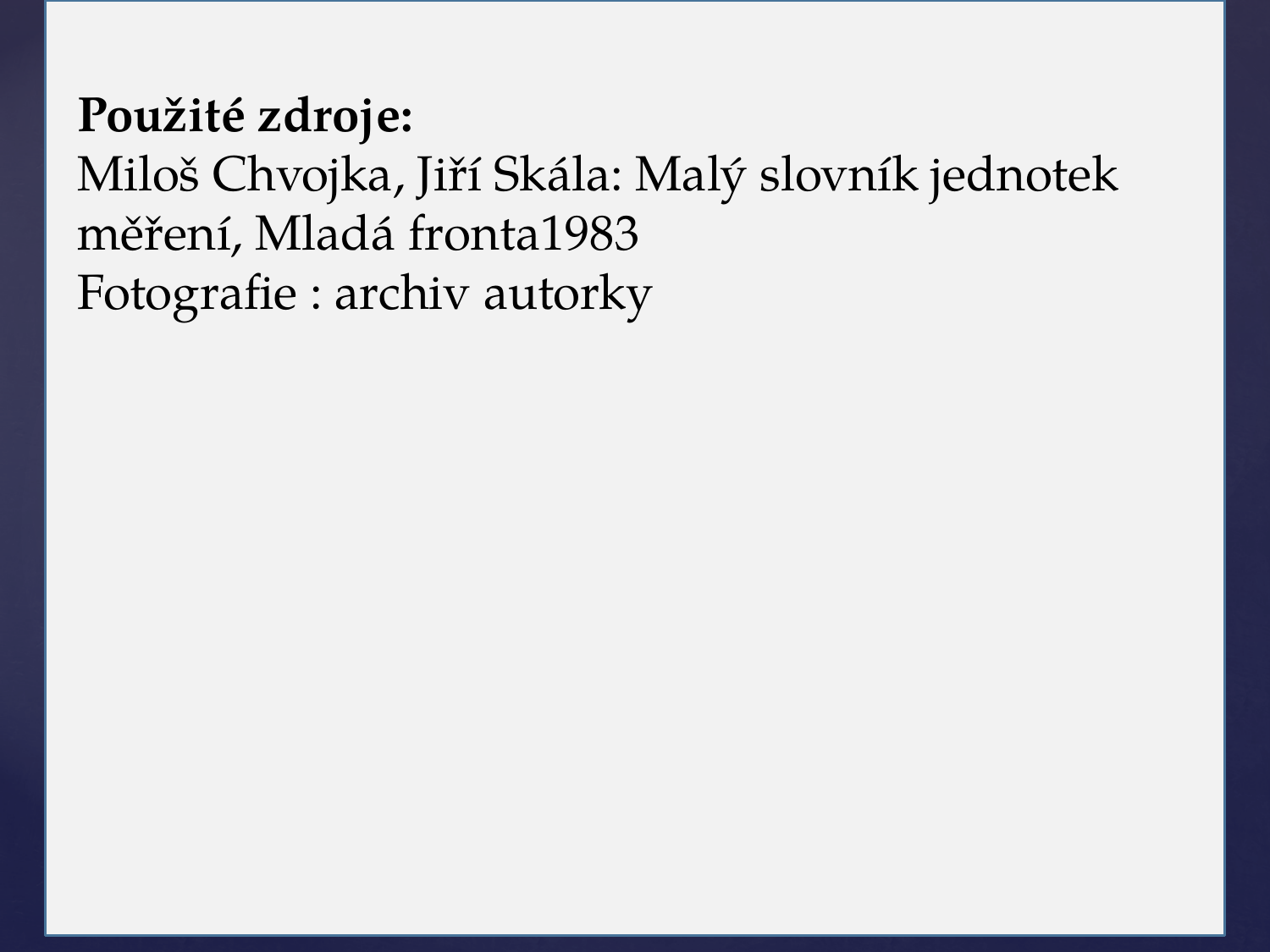

Použité zdroje:
Miloš Chvojka, Jiří Skála: Malý slovník jednotek měření, Mladá fronta1983
Fotografie : archiv autorky